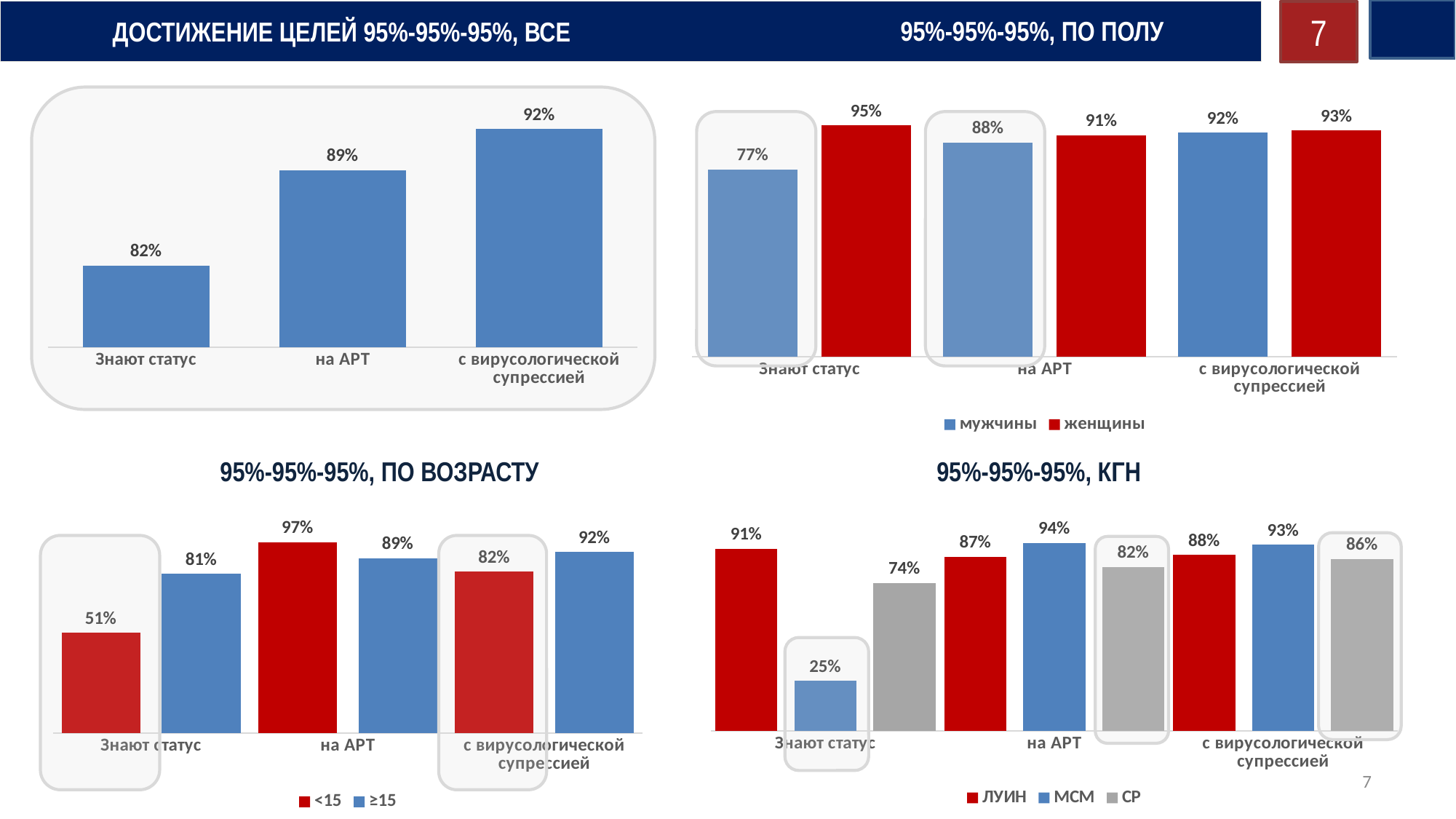

95%-95%-95%, ПО ПОЛУ

7
ДОСТИЖЕНИЕ ЦЕЛЕЙ 95%-95%-95%, ВСЕ

### Chart

| Category |  |
|---|---|
| Знают статус | 0.82 |
| на АРТ | 0.89 |
| с вирусологической супрессией | 0.92 |

### Chart

| Category | мужчины | женщины |
|---|---|---|
| Знают статус | 0.77 | 0.95 |
| на АРТ | 0.88 | 0.91 |
| с вирусологической супрессией | 0.92 | 0.93 |

95%-95%-95%, ПО ВОЗРАСТУ
95%-95%-95%, КГН

### Chart

| Category | <15 | ≥15 |
|---|---|---|
| Знают статус | 0.51 | 0.81 |
| на АРТ | 0.97 | 0.89 |
| с вирусологической супрессией | 0.82 | 0.92 |

### Chart

| Category | ЛУИН | МСМ | СР |
|---|---|---|---|
| Знают статус | 0.91 | 0.25 | 0.74 |
| на АРТ | 0.87 | 0.94 | 0.82 |
| с вирусологической супрессией | 0.88 | 0.93 | 0.86 |

7